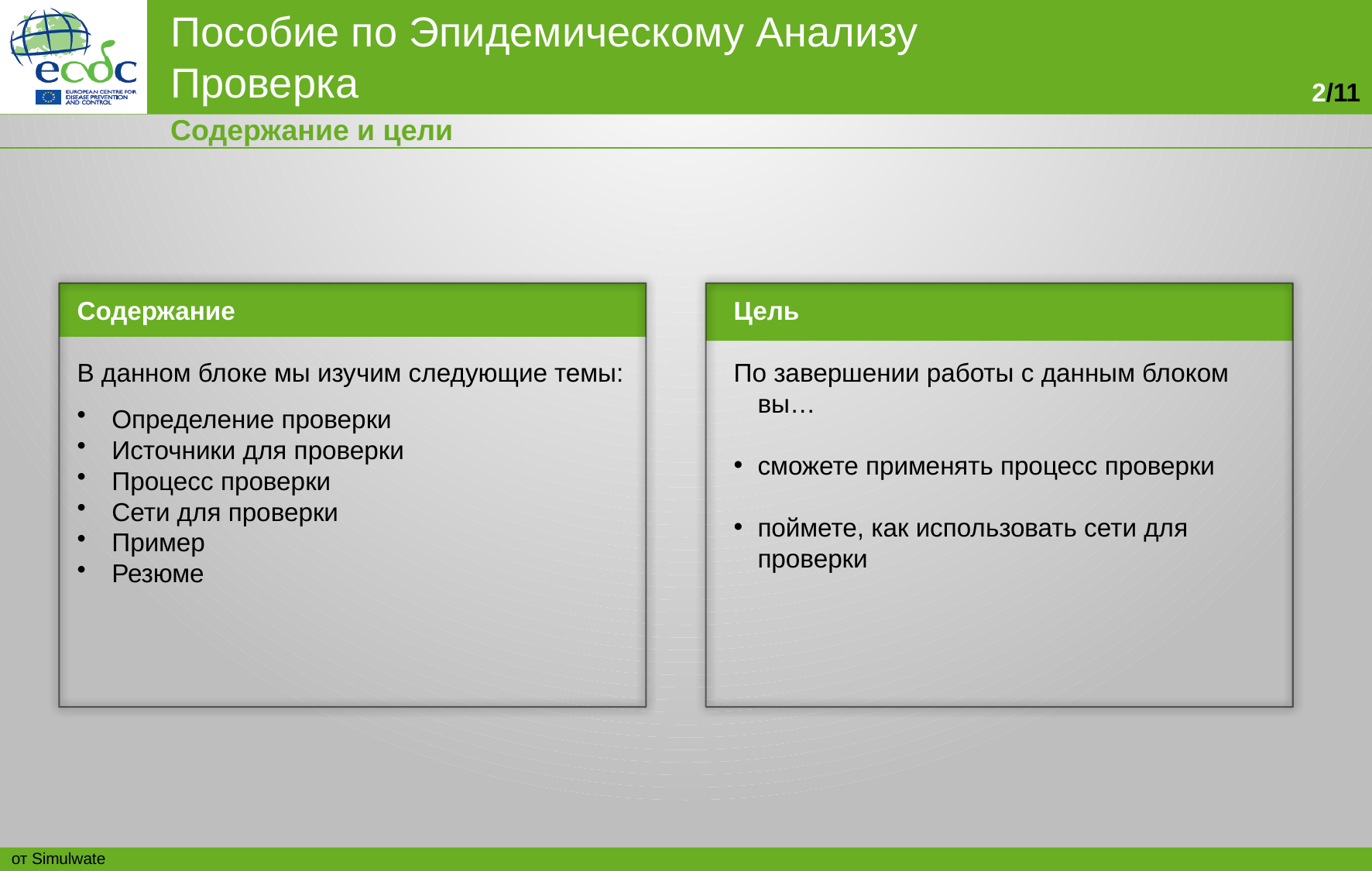

Содержание и цели

Содержание

В данном блоке мы изучим следующие темы:

 Определение проверки
 Источники для проверки
 Процесс проверки
 Сети для проверки
 Пример
 Резюме
Цель

По завершении работы с данным блоком вы…

сможете применять процесс проверки

поймете, как использовать сети для проверки